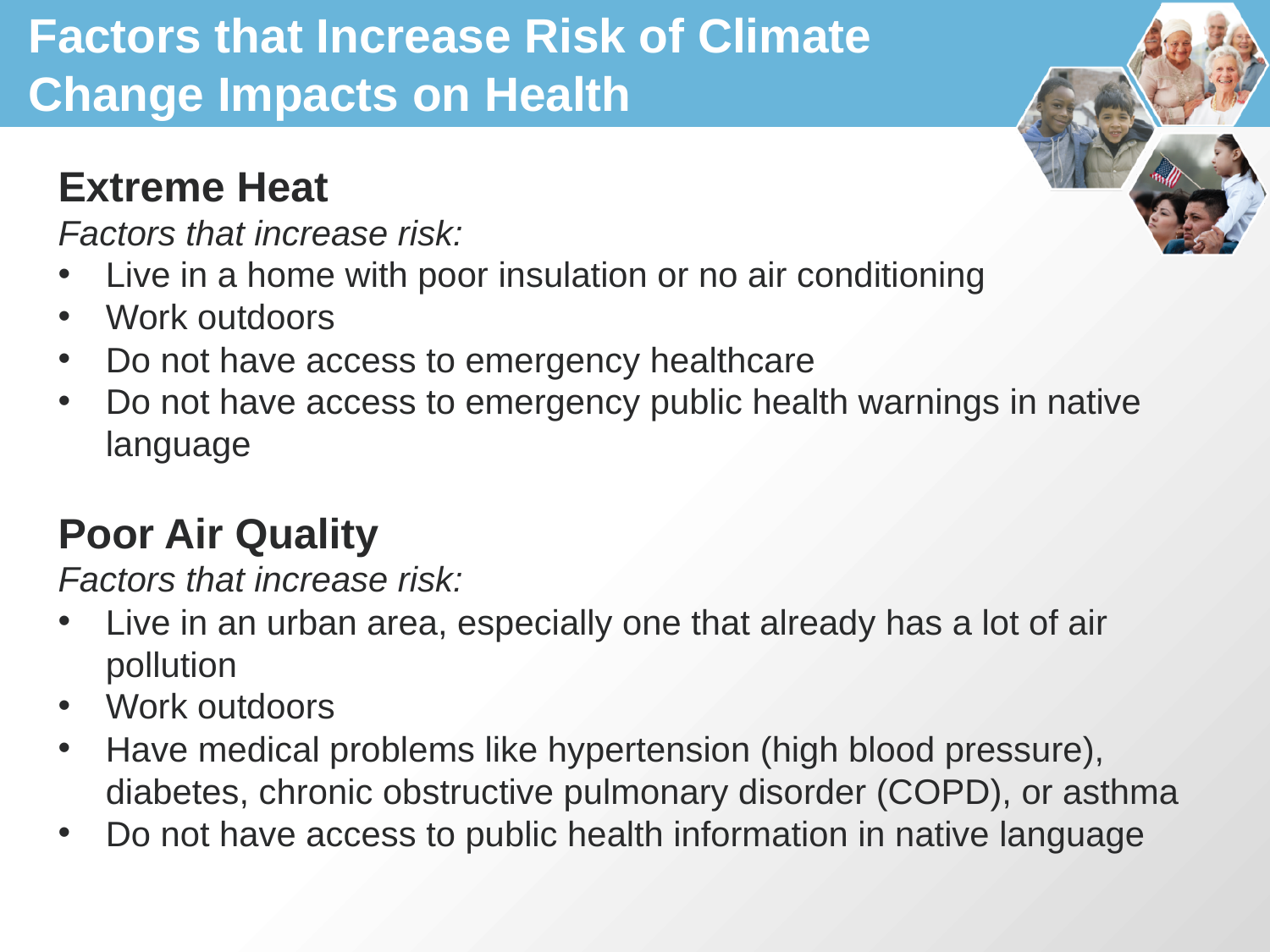

# Factors that Increase Risk of Climate Change Impacts on Health
Extreme Heat
Factors that increase risk:
Live in a home with poor insulation or no air conditioning
Work outdoors
Do not have access to emergency healthcare
Do not have access to emergency public health warnings in native language

Poor Air Quality
Factors that increase risk:
Live in an urban area, especially one that already has a lot of air pollution
Work outdoors
Have medical problems like hypertension (high blood pressure), diabetes, chronic obstructive pulmonary disorder (COPD), or asthma
Do not have access to public health information in native language